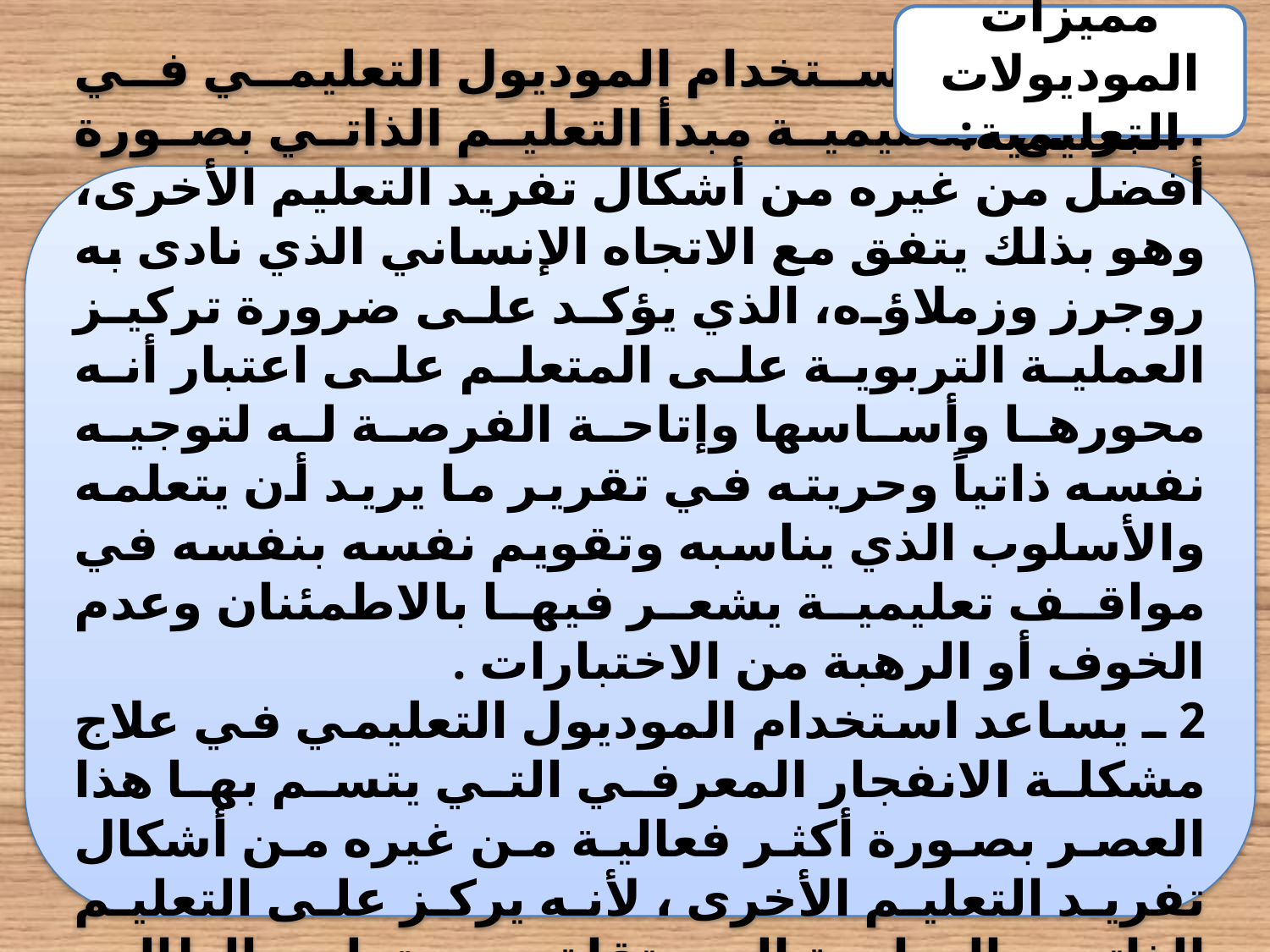

مميزات الموديولات التعليمية:
1 ـ يحقق استخدام الموديول التعليمي في البرامج التعليمية مبدأ التعليم الذاتي بصورة أفضل من غيره من أشكال تفريد التعليم الأخرى، وهو بذلك يتفق مع الاتجاه الإنساني الذي نادى به روجرز وزملاؤه، الذي يؤكد على ضرورة تركيز العملية التربوية على المتعلم على اعتبار أنه محورها وأساسها وإتاحة الفرصة له لتوجيه نفسه ذاتياً وحريته في تقرير ما يريد أن يتعلمه والأسلوب الذي يناسبه وتقويم نفسه بنفسه في مواقف تعليمية يشعر فيها بالاطمئنان وعدم الخوف أو الرهبة من الاختبارات .
2 ـ يساعد استخدام الموديول التعليمي في علاج مشكلة الانفجار المعرفي التي يتسم بها هذا العصر بصورة أكثر فعالية من غيره من أشكال تفريد التعليم الأخرى ، لأنه يركز على التعليم الذاتي والدراسة المستقلة ويعمق لدى الطالب الاتجاه نحو التعلم المستمر مدى الحياة .